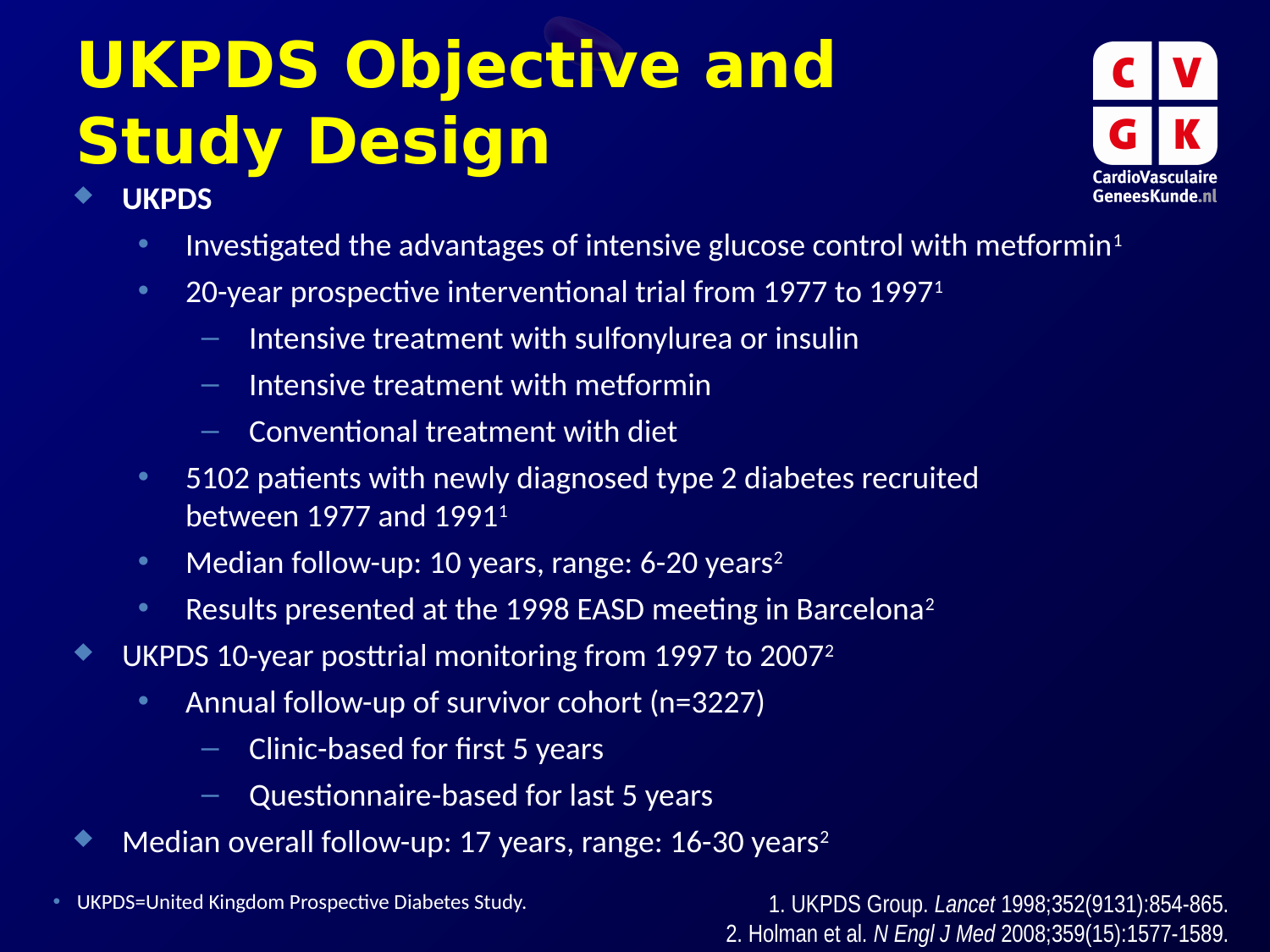

UKPDS Objective and
Study Design
UKPDS
Investigated the advantages of intensive glucose control with metformin1
20-year prospective interventional trial from 1977 to 19971
Intensive treatment with sulfonylurea or insulin
Intensive treatment with metformin
Conventional treatment with diet
5102 patients with newly diagnosed type 2 diabetes recruited
between 1977 and 19911
Median follow-up: 10 years, range: 6-20 years2
Results presented at the 1998 EASD meeting in Barcelona2
UKPDS 10-year posttrial monitoring from 1997 to 20072
Annual follow-up of survivor cohort (n=3227)
Clinic-based for first 5 years
Questionnaire-based for last 5 years
Median overall follow-up: 17 years, range: 16-30 years2

UKPDS=United Kingdom Prospective Diabetes Study.
1. UKPDS Group. Lancet 1998;352(9131):854-865.
2. Holman et al. N Engl J Med 2008;359(15):1577-1589.